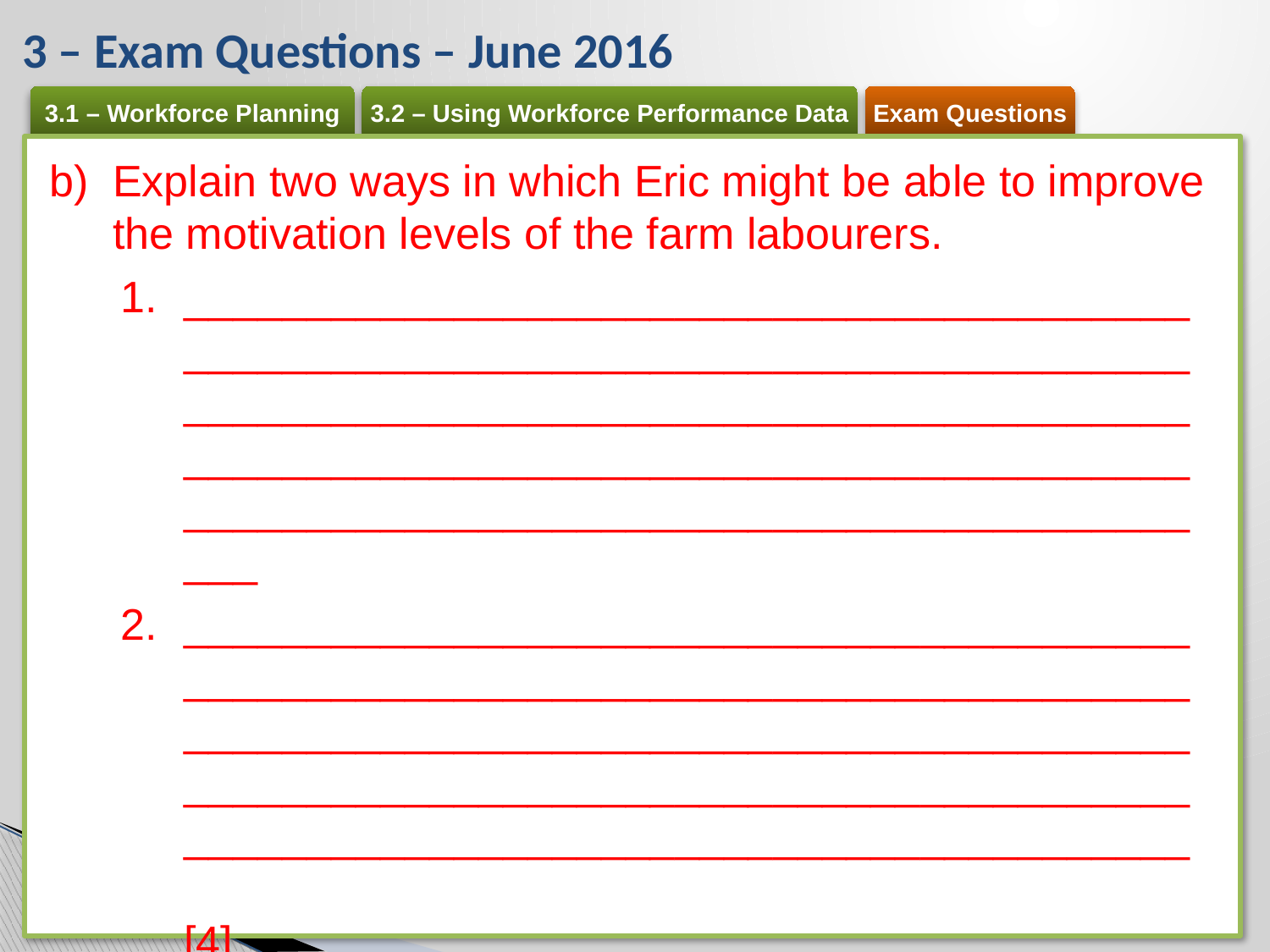

# 3 – Exam Questions – June 2016
Explain two ways in which Eric might be able to improve the motivation levels of the farm labourers.
________________________________________________________________________________________________________________________________________________________________________________________________________________
_____________________________________________________________________________________________________________________________________________________________________________________________________________	[4]